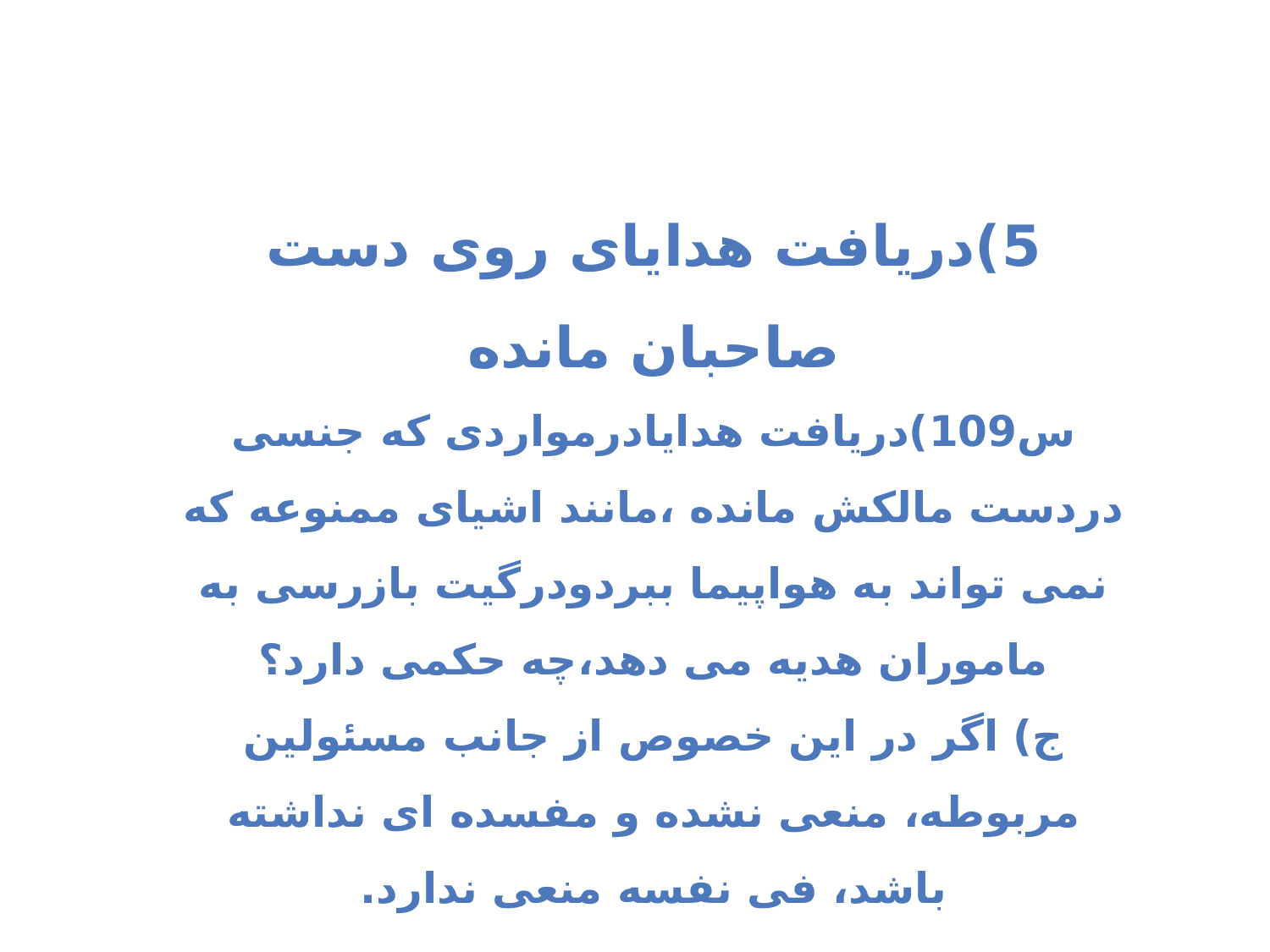

5)دریافت هدایای روی دست صاحبان مانده
س109)دریافت هدایادرمواردی که جنسی دردست مالکش مانده ،مانند اشیای ممنوعه که نمی تواند به هواپیما ببردودرگیت بازرسی به ماموران هدیه می دهد،چه حکمی دارد؟
ج) اگر در این خصوص از جانب مسئولین مربوطه، منعی نشده و مفسده ای نداشته باشد، فی نفسه منعی ندارد.